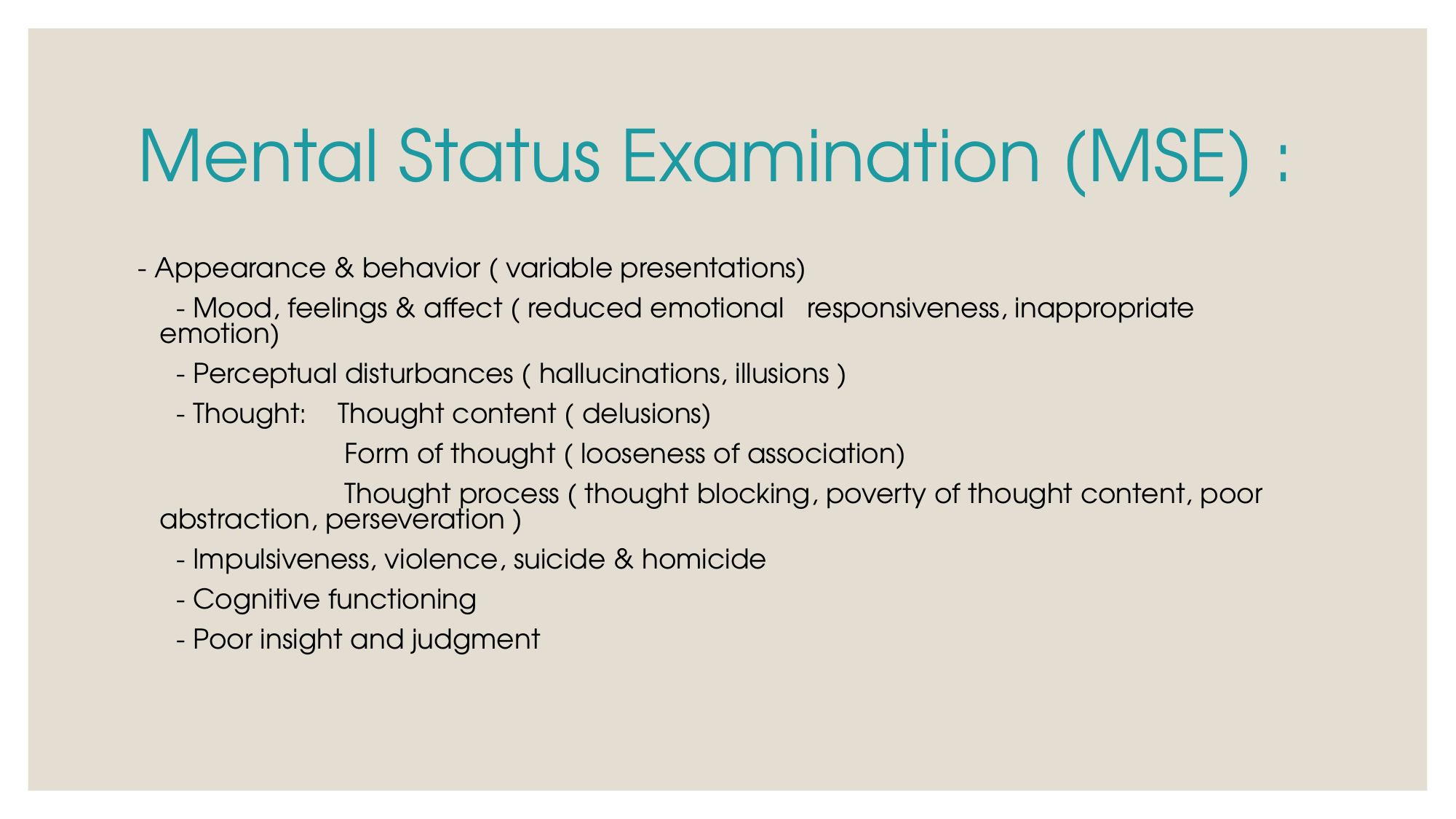

# Mental Status Examination (MSE) :
- Appearance & behavior ( variable presentations)
     - Mood, feelings & affect ( reduced emotional   responsiveness, inappropriate emotion)
     - Perceptual disturbances ( hallucinations, illusions )
     - Thought:    Thought content ( delusions)
                           Form of thought ( looseness of association)
                           Thought process ( thought blocking, poverty of thought content, poor abstraction, perseveration )
     - Impulsiveness, violence, suicide & homicide
     - Cognitive functioning
     - Poor insight and judgment